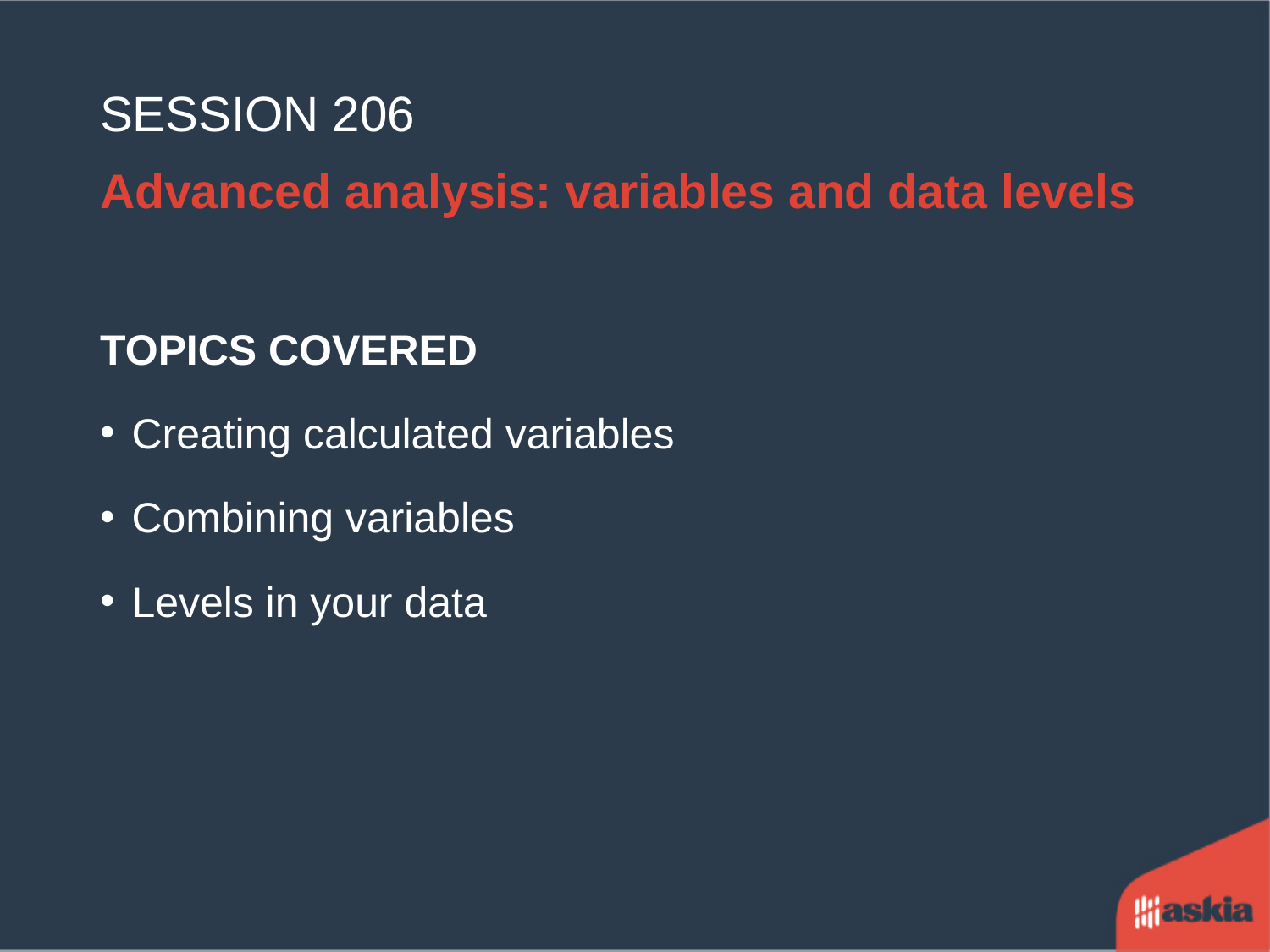

# Session 206
Advanced analysis: variables and data levels
TOPICS COVERED
Creating calculated variables
Combining variables
Levels in your data